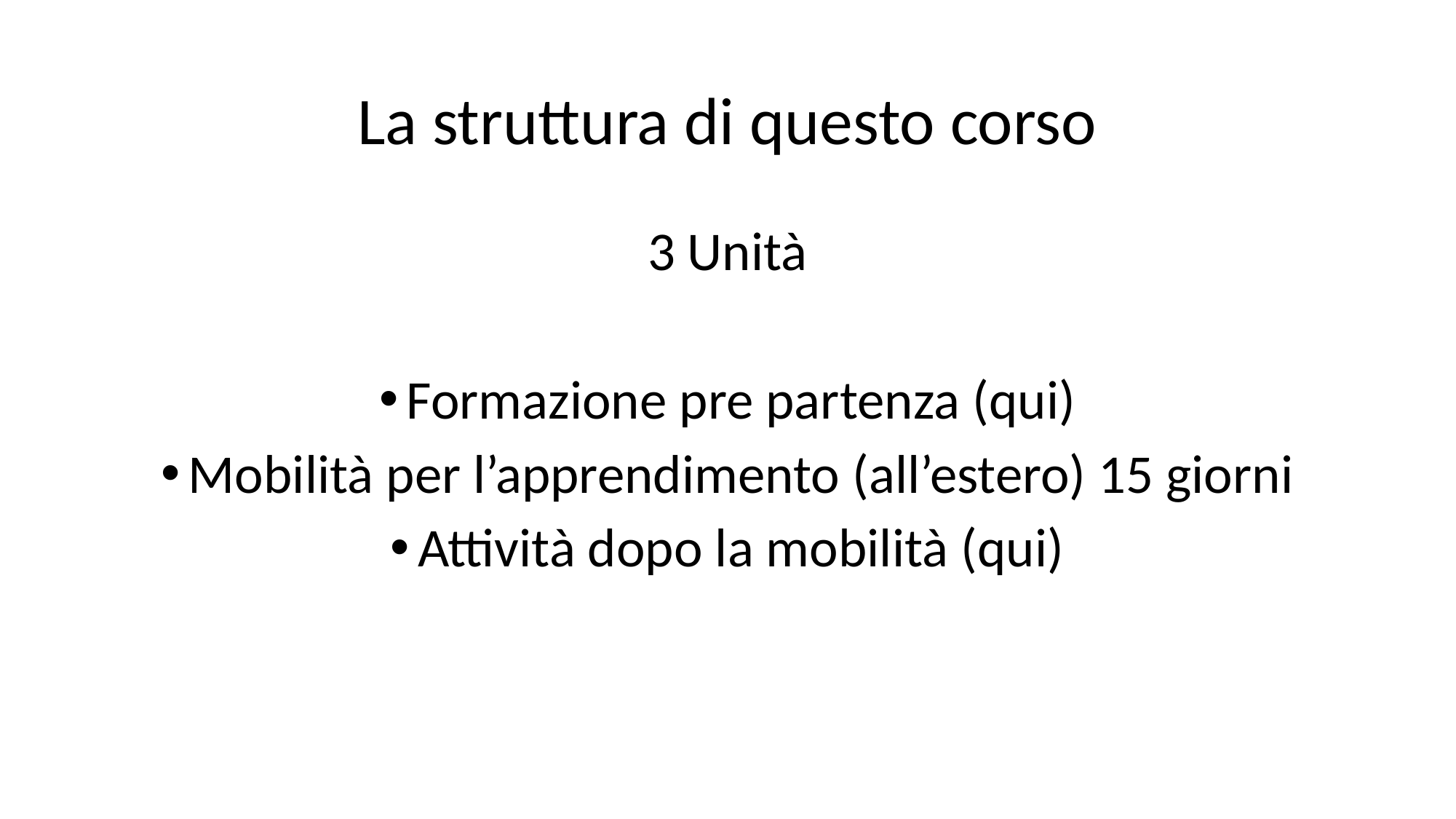

# La struttura di questo corso
3 Unità

Formazione pre partenza (qui)
Mobilità per l’apprendimento (all’estero) 15 giorni
Attività dopo la mobilità (qui)